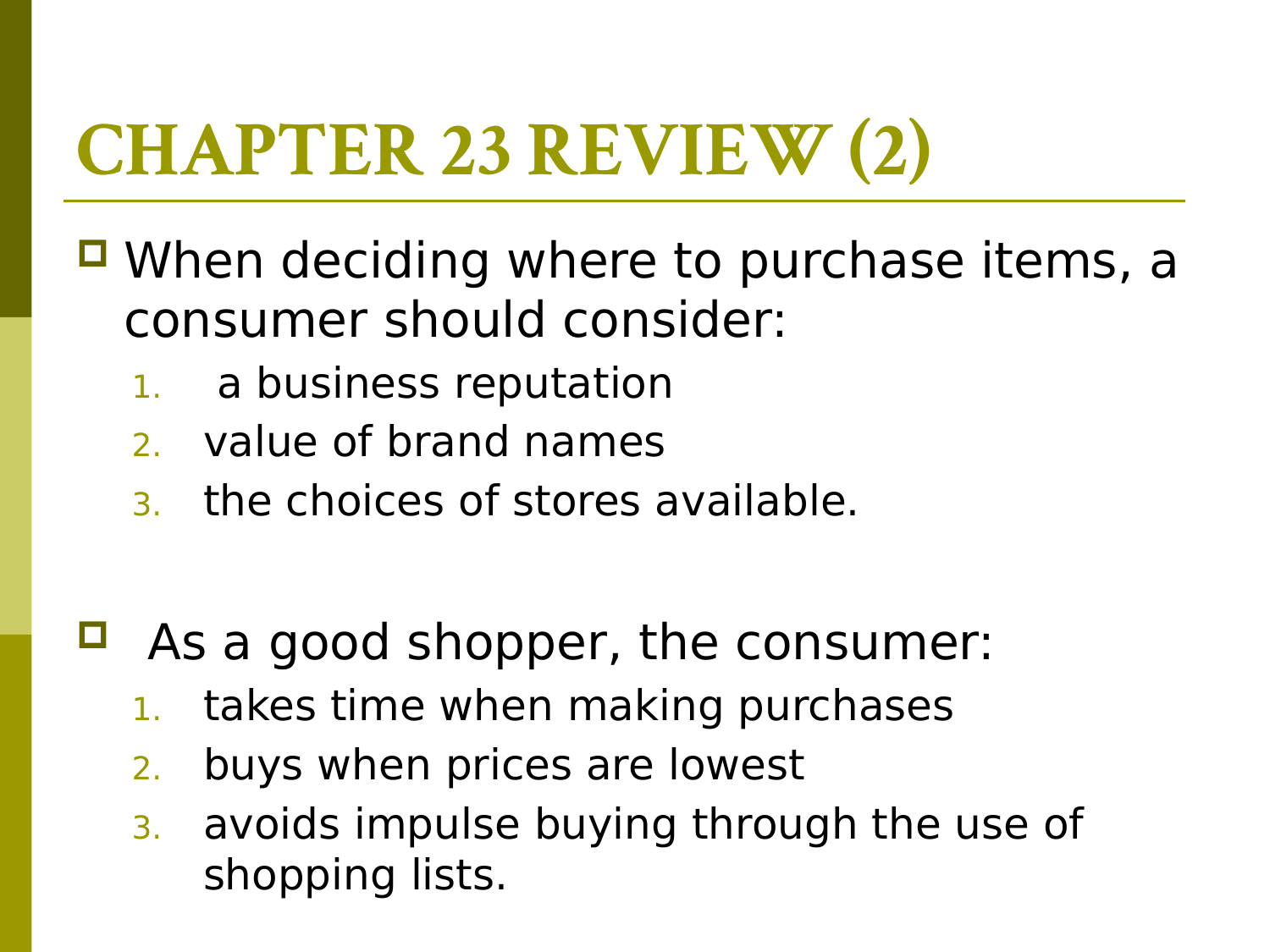

# CHAPTER 23 REVIEW (2)
When deciding where to purchase items, a consumer should consider:
 a business reputation
value of brand names
the choices of stores available.

As a good shopper, the consumer:
takes time when making purchases
buys when prices are lowest
avoids impulse buying through the use of shopping lists.